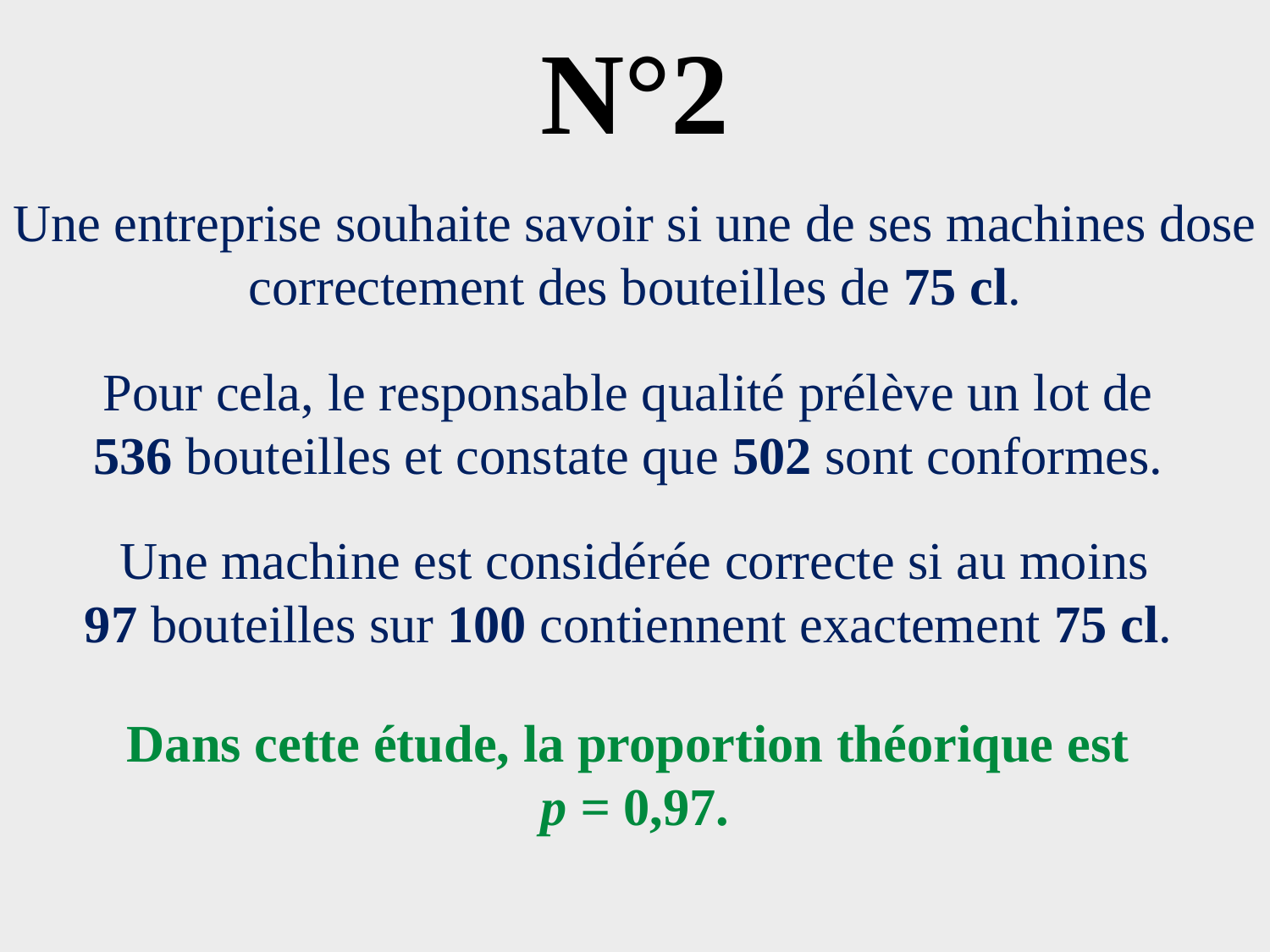

# N°2

Une entreprise souhaite savoir si une de ses machines dose correctement des bouteilles de 75 cl.

Pour cela, le responsable qualité prélève un lot de
536 bouteilles et constate que 502 sont conformes.

Une machine est considérée correcte si au moins
97 bouteilles sur 100 contiennent exactement 75 cl.

Dans cette étude, la proportion théorique est
p = 0,97.